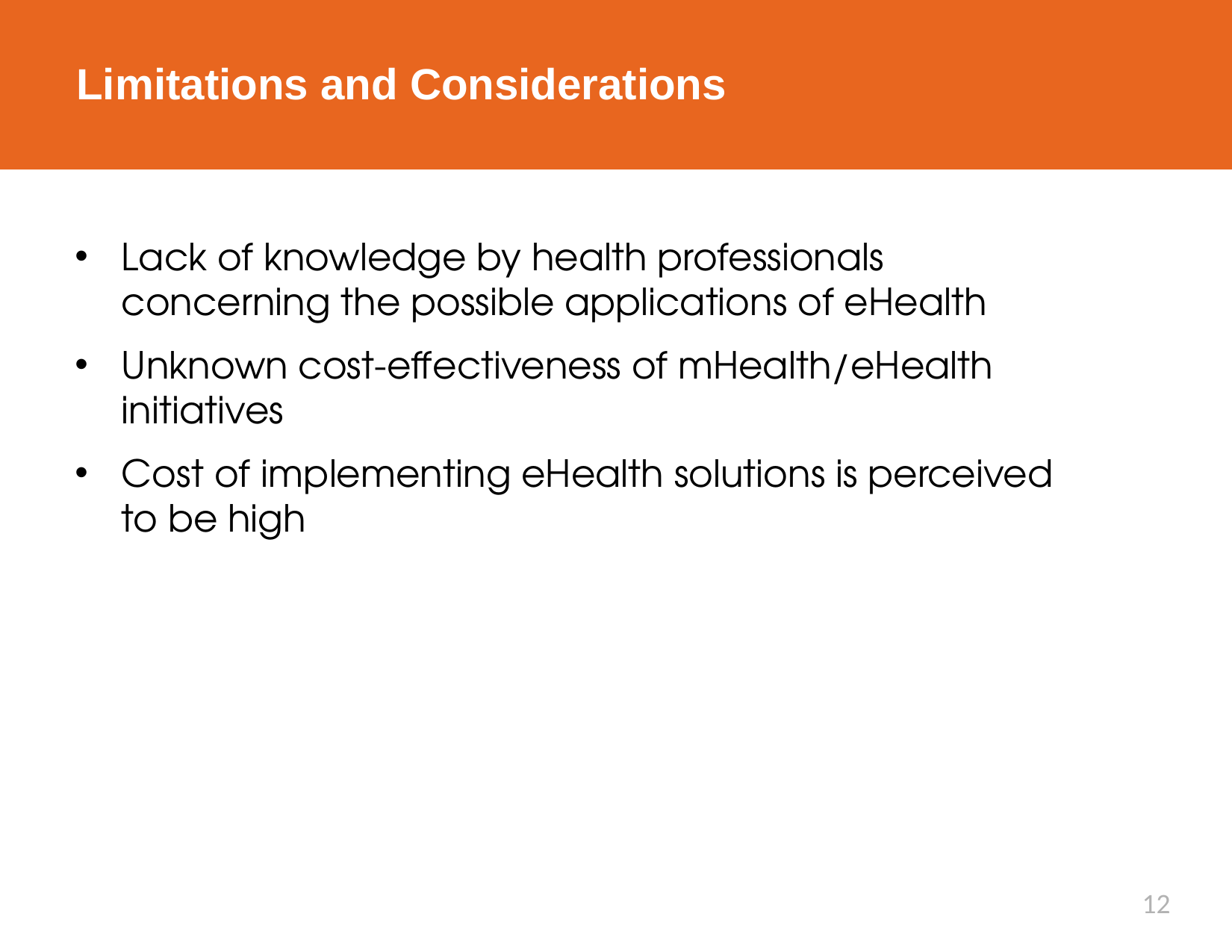

# Limitations and Considerations

Lack of knowledge by health professionals concerning the possible applications of eHealth
Unknown cost-effectiveness of mHealth/eHealth initiatives
Cost of implementing eHealth solutions is perceived to be high
12